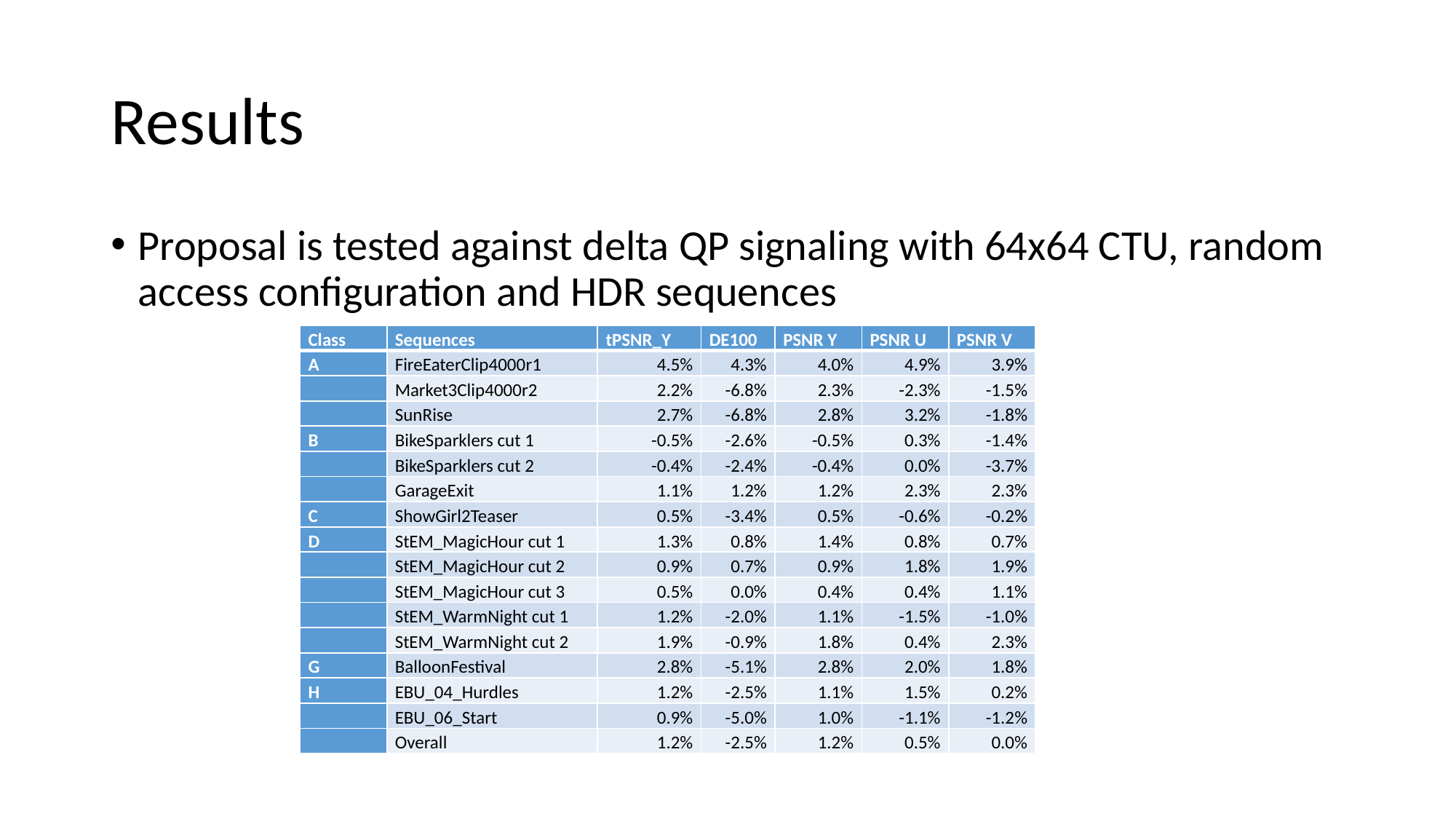

# Results
Proposal is tested against delta QP signaling with 64x64 CTU, random access configuration and HDR sequences

| Class | Sequences | tPSNR\_Y | DE100 | PSNR Y | PSNR U | PSNR V |
| --- | --- | --- | --- | --- | --- | --- |
| A | FireEaterClip4000r1 | 4.5% | 4.3% | 4.0% | 4.9% | 3.9% |
|  | Market3Clip4000r2 | 2.2% | -6.8% | 2.3% | -2.3% | -1.5% |
|  | SunRise | 2.7% | -6.8% | 2.8% | 3.2% | -1.8% |
| B | BikeSparklers cut 1 | -0.5% | -2.6% | -0.5% | 0.3% | -1.4% |
|  | BikeSparklers cut 2 | -0.4% | -2.4% | -0.4% | 0.0% | -3.7% |
|  | GarageExit | 1.1% | 1.2% | 1.2% | 2.3% | 2.3% |
| C | ShowGirl2Teaser | 0.5% | -3.4% | 0.5% | -0.6% | -0.2% |
| D | StEM\_MagicHour cut 1 | 1.3% | 0.8% | 1.4% | 0.8% | 0.7% |
|  | StEM\_MagicHour cut 2 | 0.9% | 0.7% | 0.9% | 1.8% | 1.9% |
|  | StEM\_MagicHour cut 3 | 0.5% | 0.0% | 0.4% | 0.4% | 1.1% |
|  | StEM\_WarmNight cut 1 | 1.2% | -2.0% | 1.1% | -1.5% | -1.0% |
|  | StEM\_WarmNight cut 2 | 1.9% | -0.9% | 1.8% | 0.4% | 2.3% |
| G | BalloonFestival | 2.8% | -5.1% | 2.8% | 2.0% | 1.8% |
| H | EBU\_04\_Hurdles | 1.2% | -2.5% | 1.1% | 1.5% | 0.2% |
|  | EBU\_06\_Start | 0.9% | -5.0% | 1.0% | -1.1% | -1.2% |
|  | Overall | 1.2% | -2.5% | 1.2% | 0.5% | 0.0% |